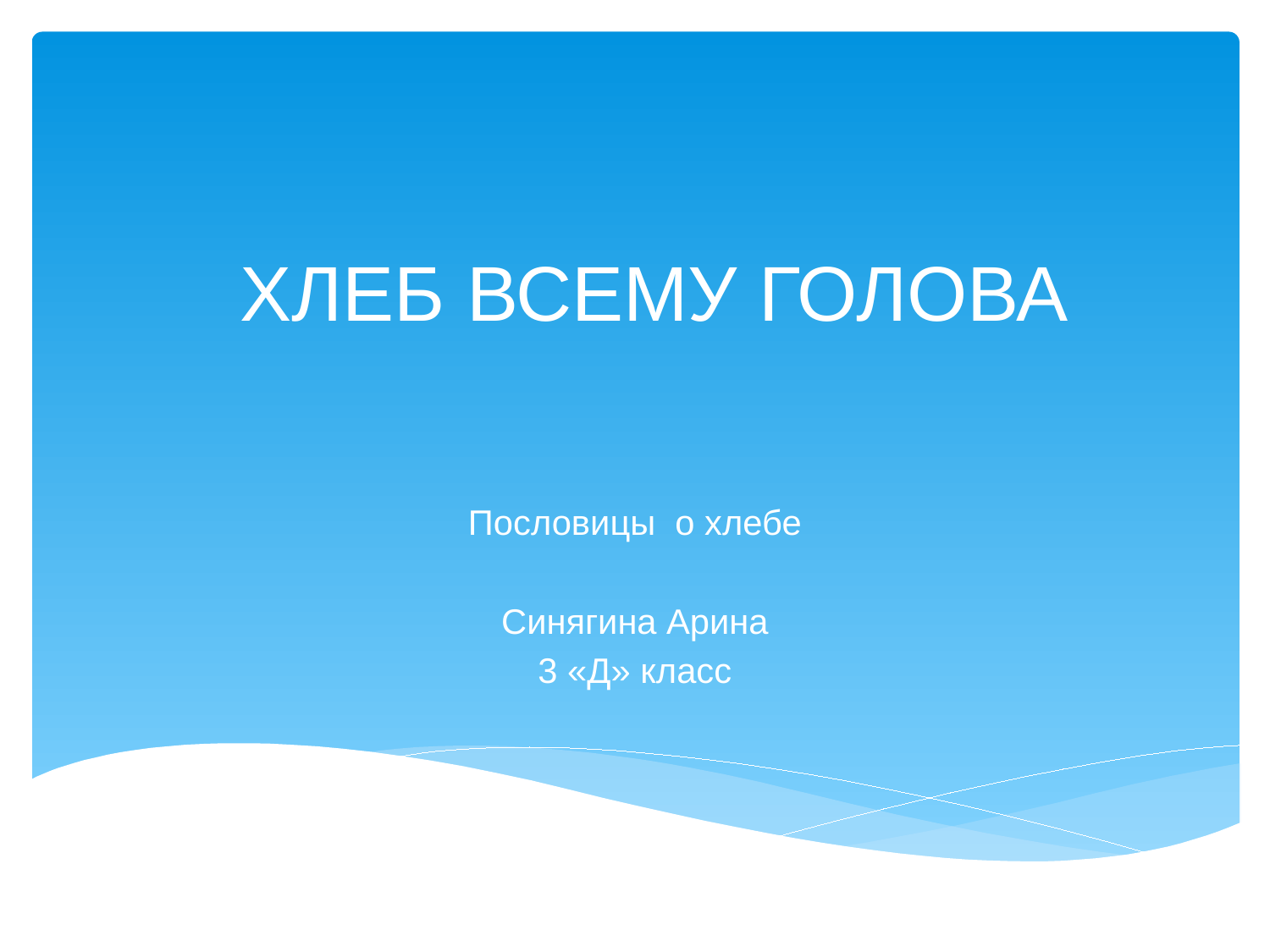

# ХЛЕБ ВСЕМУ ГОЛОВА
Пословицы  о хлебе

Синягина Арина
3 «Д» класс